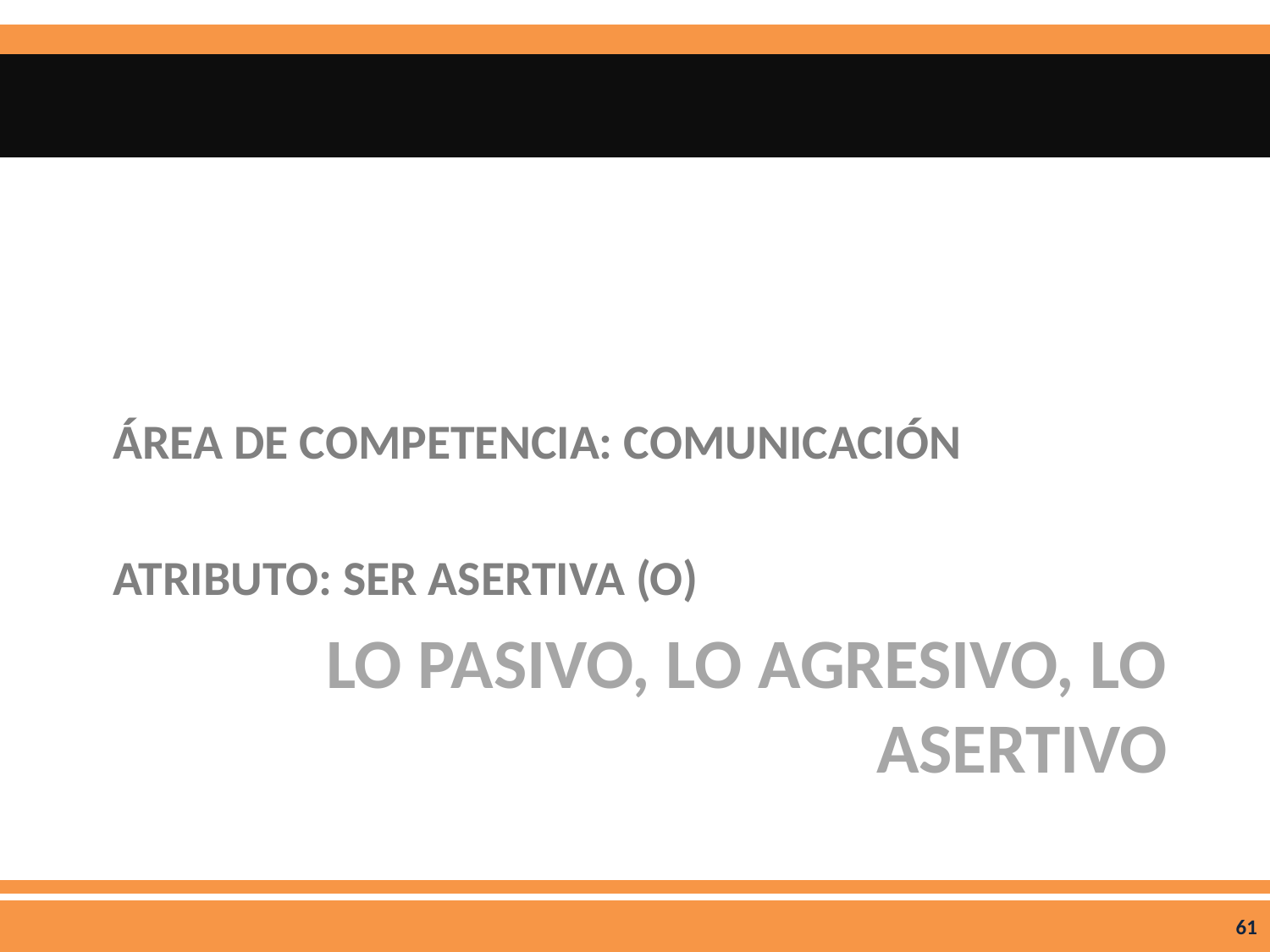

ÁREA DE COMPETENCIA: COMUNICACIÓN

ATRIBUTO: SER ASERTIVA (O)
# LO PASIVO, LO AGRESIVO, LO ASERTIVO
61